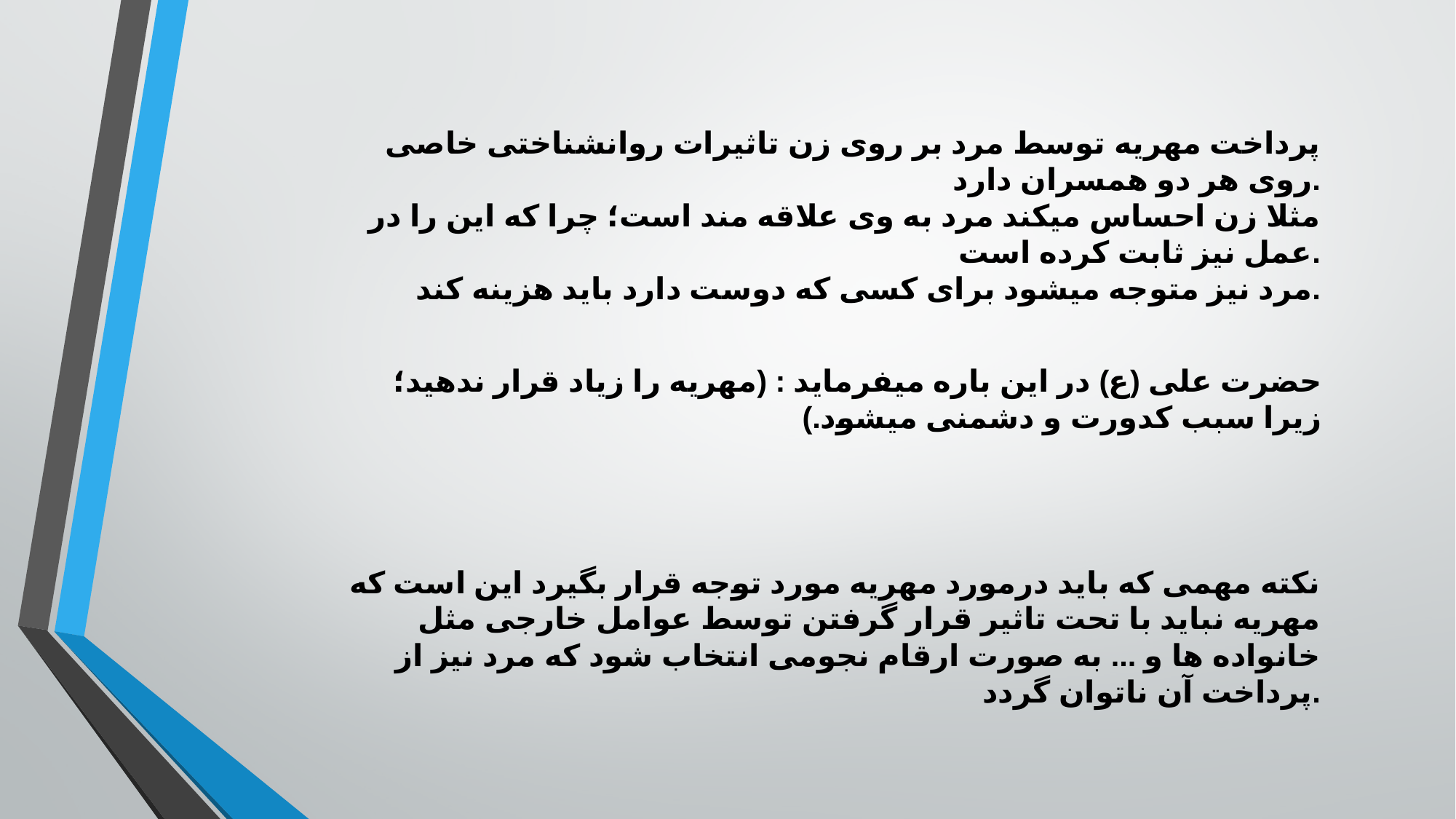

پرداخت مهریه توسط مرد بر روی زن تاثیرات روانشناختی خاصی روی هر دو همسران دارد.
مثلا زن احساس میکند مرد به وی علاقه مند است؛ چرا که این را در عمل نیز ثابت کرده است.
مرد نیز متوجه میشود برای کسی که دوست دارد باید هزینه کند.
حضرت علی (ع) در این باره میفرماید : (مهریه را زیاد قرار ندهید؛ زیرا سبب کدورت و دشمنی میشود.)
نکته مهمی که باید درمورد مهریه مورد توجه قرار بگیرد این است که مهریه نباید با تحت تاثیر قرار گرفتن توسط عوامل خارجی مثل خانواده ها و ... به صورت ارقام نجومی انتخاب شود که مرد نیز از پرداخت آن ناتوان گردد.